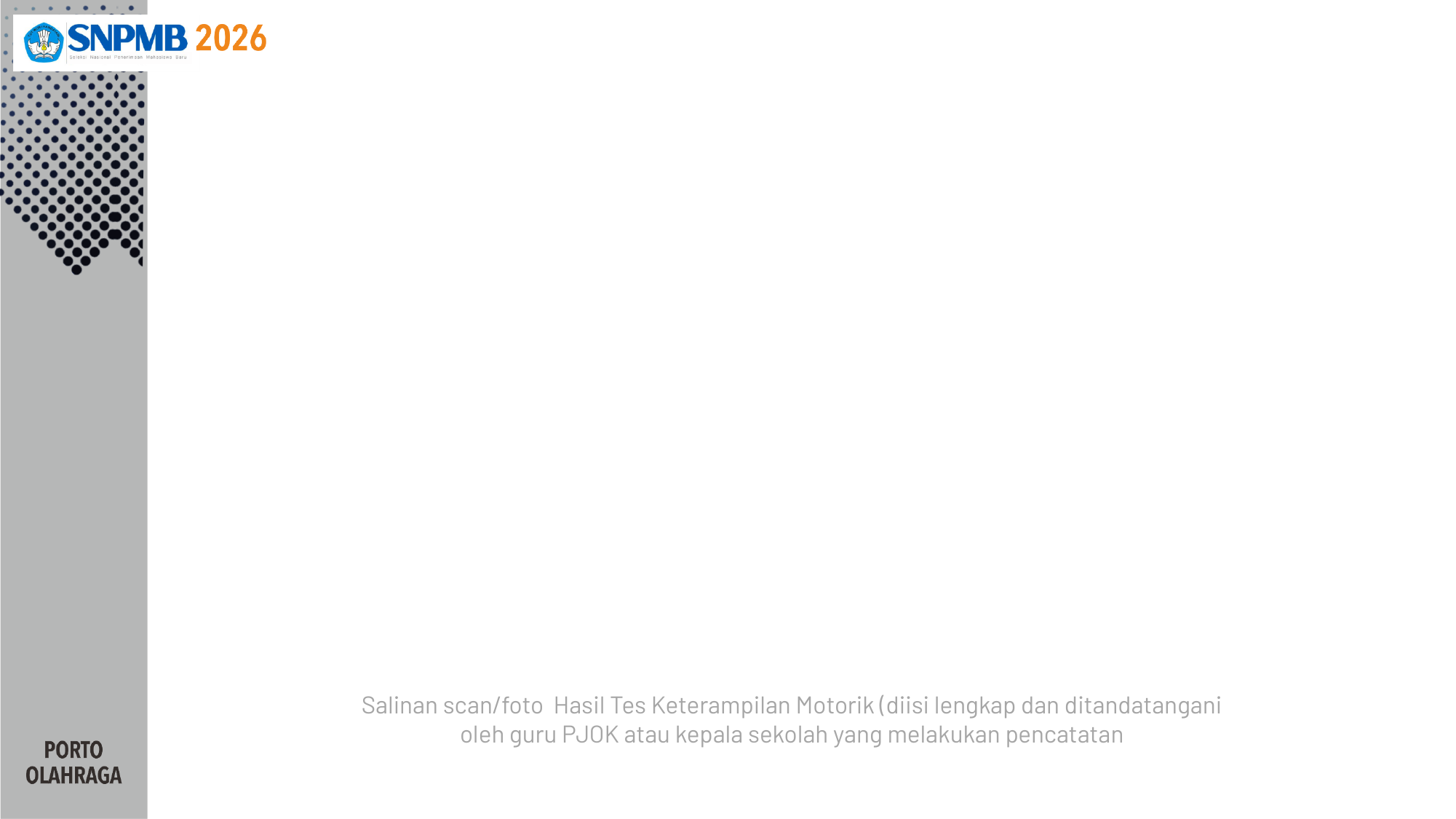

Salinan scan/foto  Hasil Tes Keterampilan Motorik (diisi lengkap dan ditandatangani oleh guru PJOK atau kepala sekolah yang melakukan pencatatan